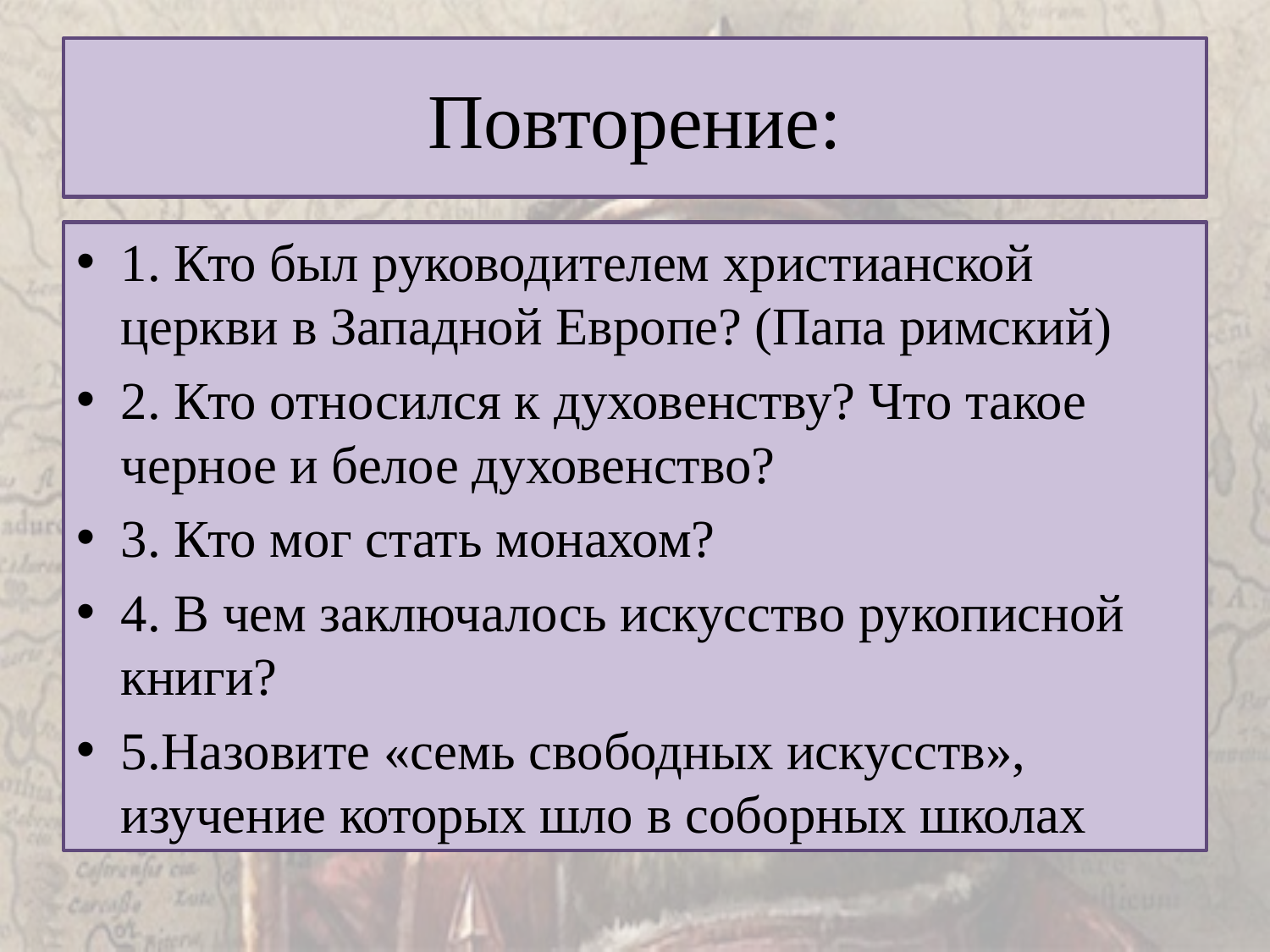

# Повторение:
1. Кто был руководителем христианской церкви в Западной Европе? (Папа римский)
2. Кто относился к духовенству? Что такое черное и белое духовенство?
3. Кто мог стать монахом?
4. В чем заключалось искусство рукописной книги?
5.Назовите «семь свободных искусств», изучение которых шло в соборных школах